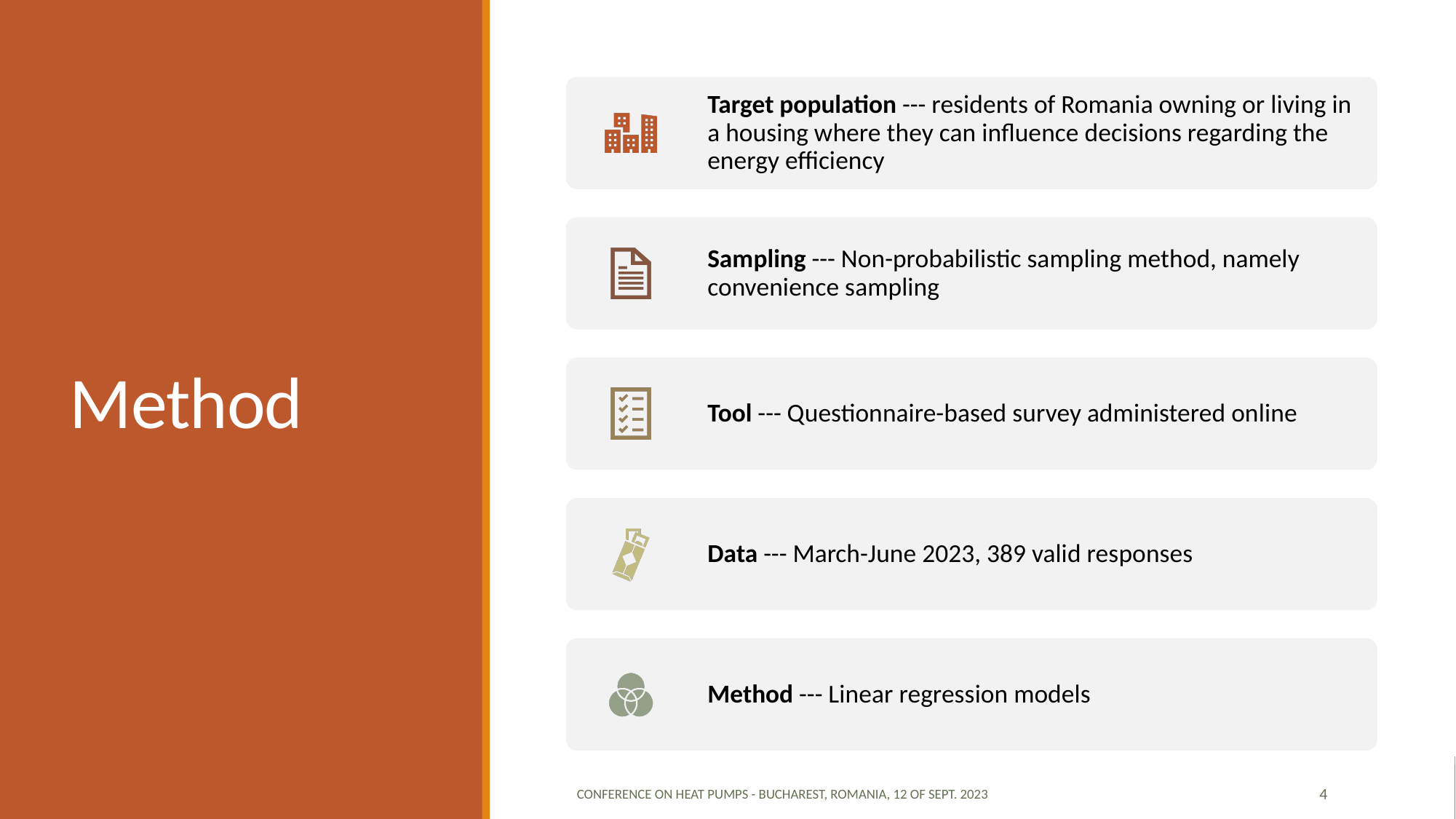

# Method
Target population --- residents of Romania owning or living in a housing where they can influence decisions regarding the energy efficiency
Sampling --- Non-probabilistic sampling method, namely convenience sampling
Tool --- Questionnaire-based survey administered online
Data --- March-June 2023, 389 valid responses
Method --- Linear regression models
Conference on Heat Pumps - Bucharest, Romania, 12 of Sept. 2023
4